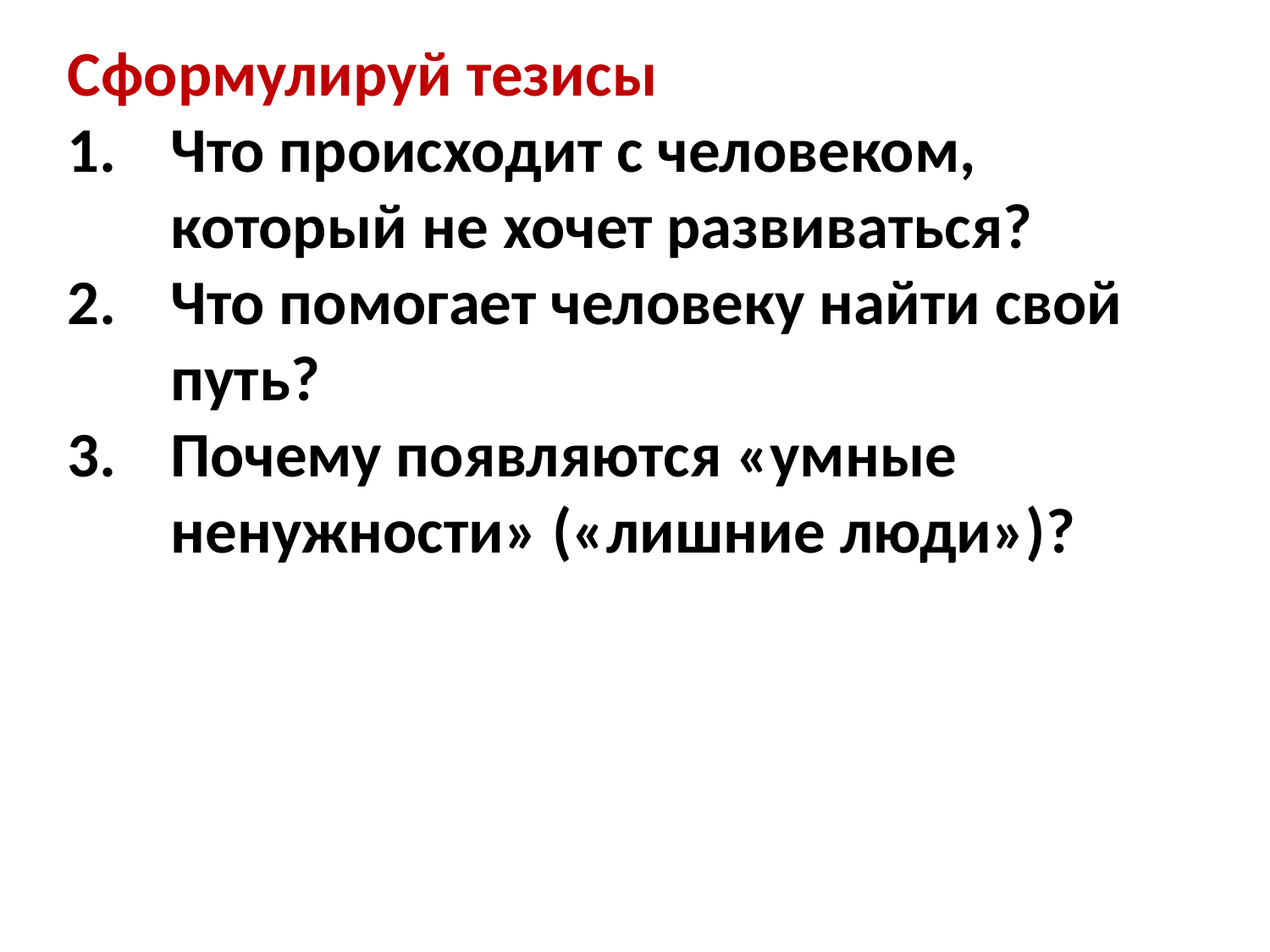

Сформулируй тезисы
Что происходит с человеком, который не хочет развиваться?
Что помогает человеку найти свой путь?
Почему появляются «умные ненужности» («лишние люди»)?